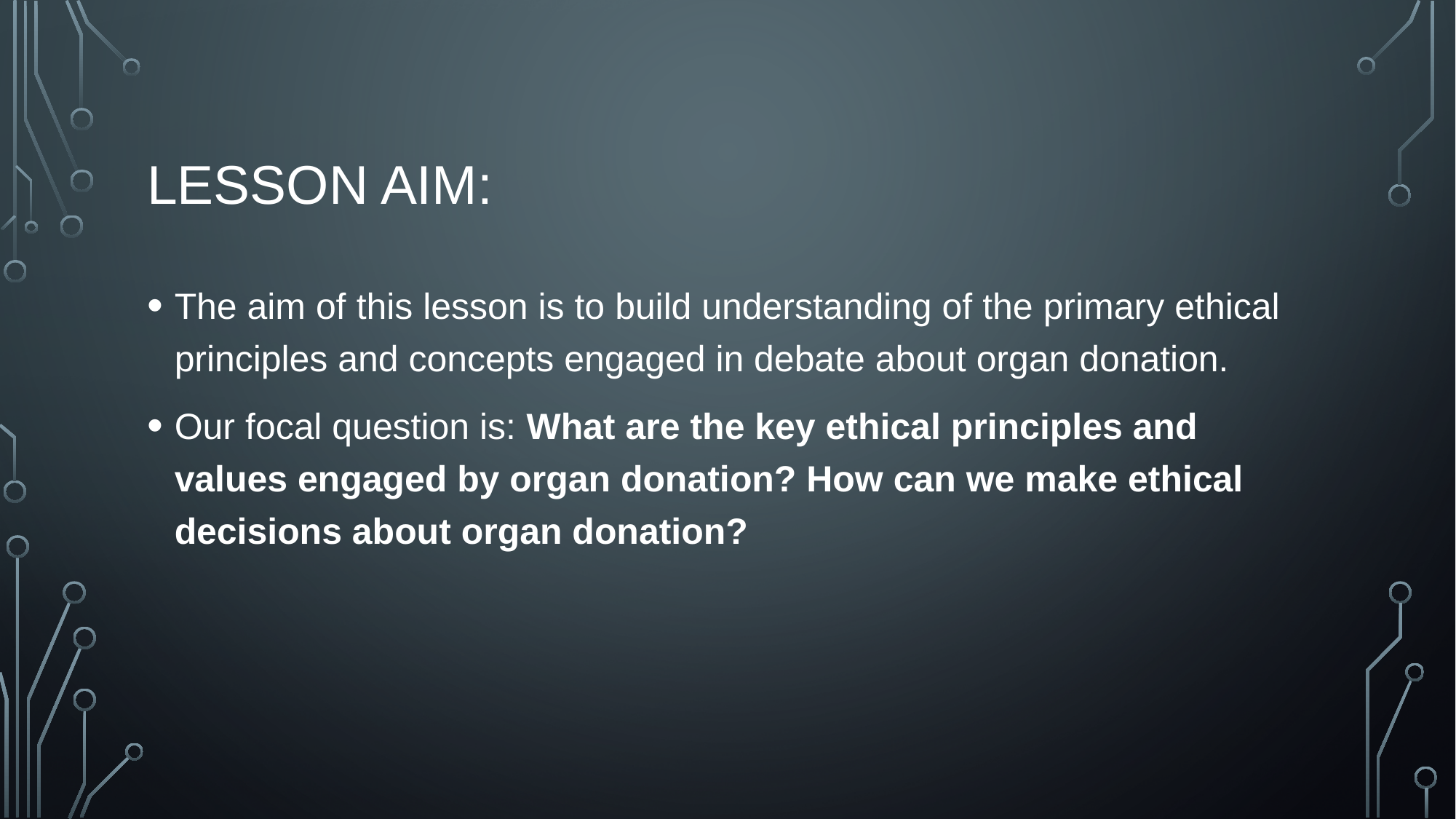

# Lesson aim:
The aim of this lesson is to build understanding of the primary ethical principles and concepts engaged in debate about organ donation.
Our focal question is: What are the key ethical principles and values engaged by organ donation? How can we make ethical decisions about organ donation?